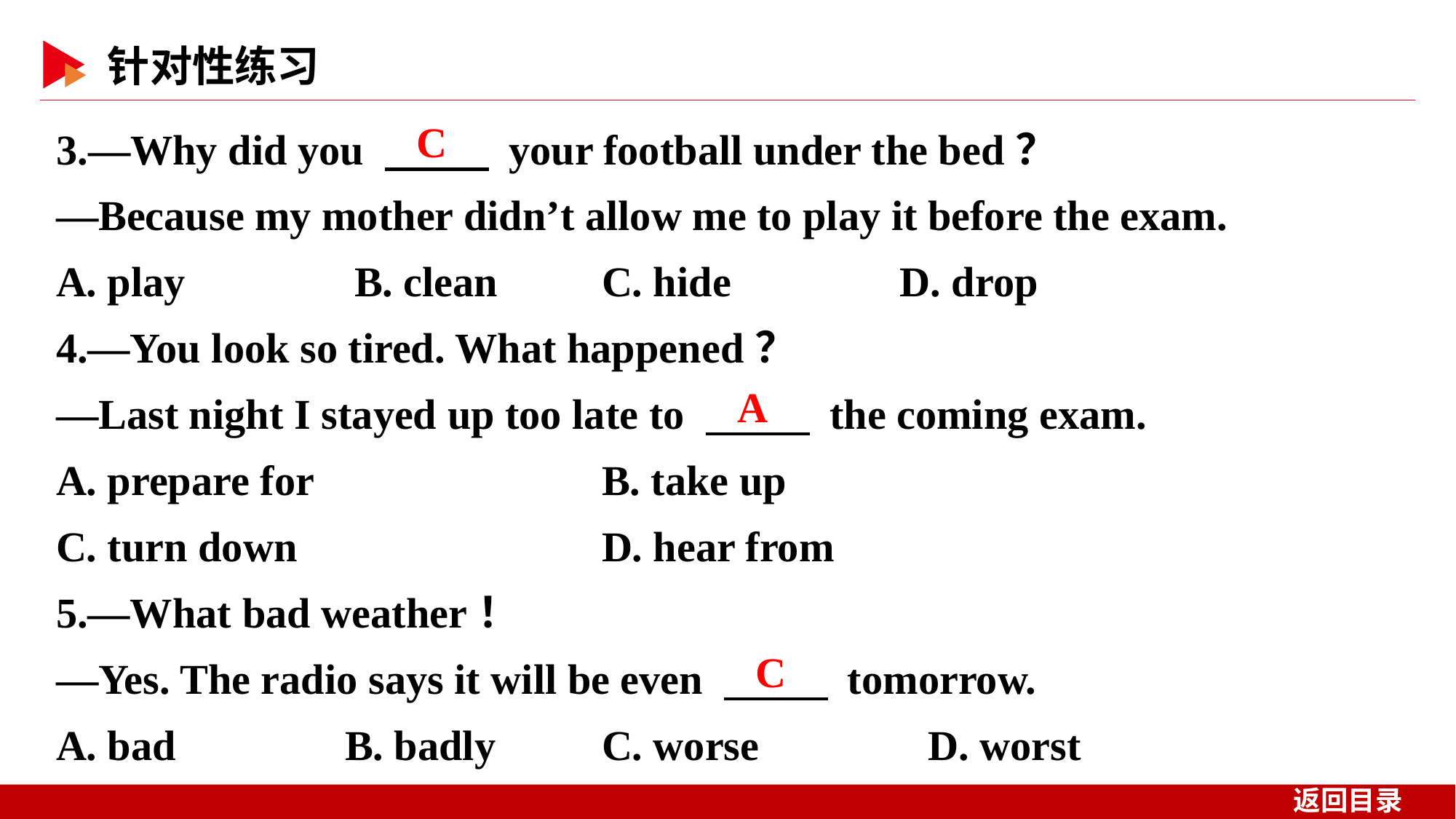

3.—Why did you 　  　 your football under the bed？
—Because my mother didn’t allow me to play it before the exam.
A. play                B. clean	C. hide                D. drop
4.—You look so tired. What happened？
—Last night I stayed up too late to 　  　 the coming exam.
A. prepare for                		B. take up
C. turn down                		D. hear from
5.—What bad weather！
—Yes. The radio says it will be even 　  　 tomorrow.
A. bad                B. badly	C. worse                D. worst
C
A
C